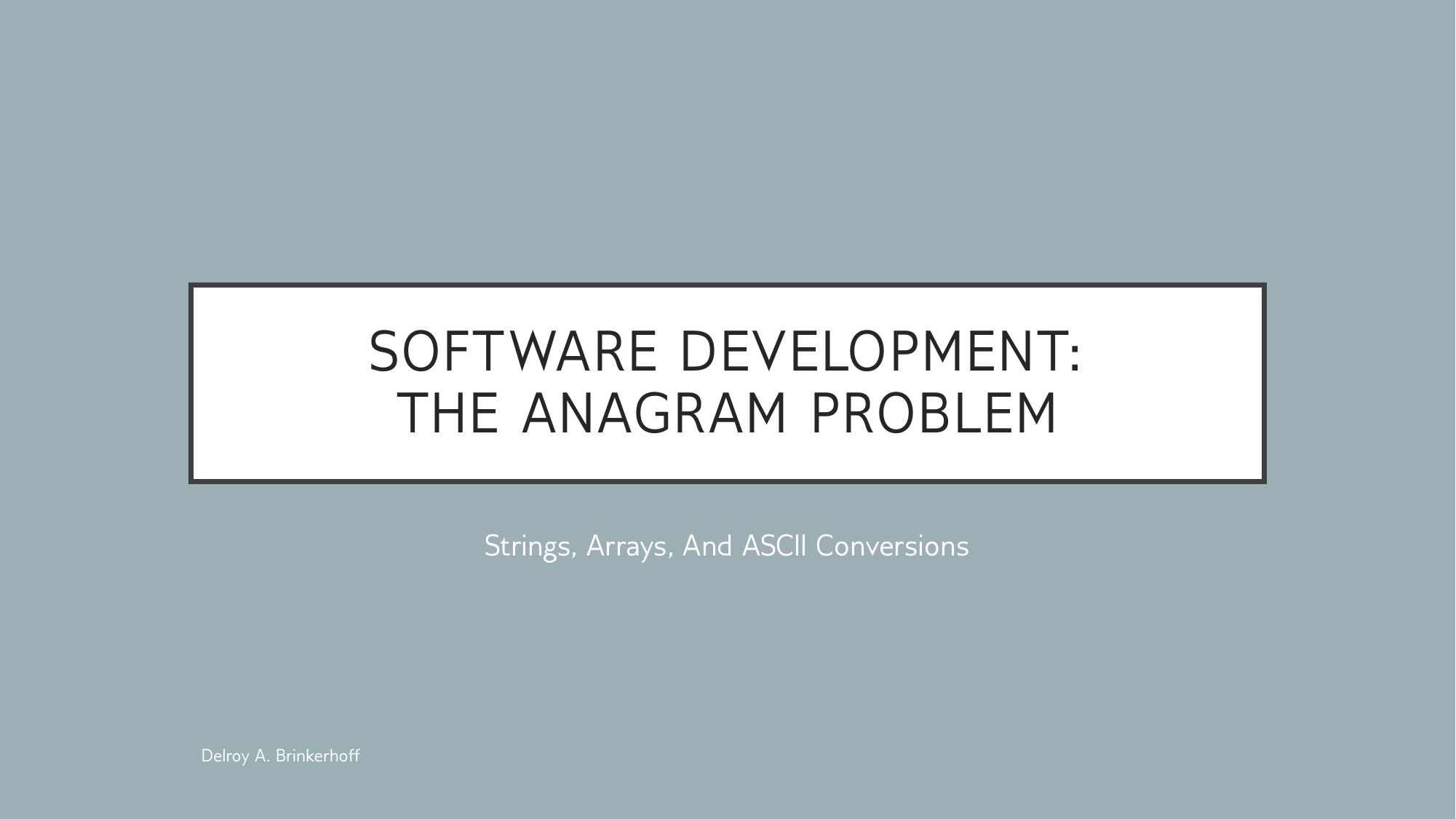

# Software Development: The Anagram Problem
Strings, Arrays, And ASCII Conversions
Delroy A. Brinkerhoff